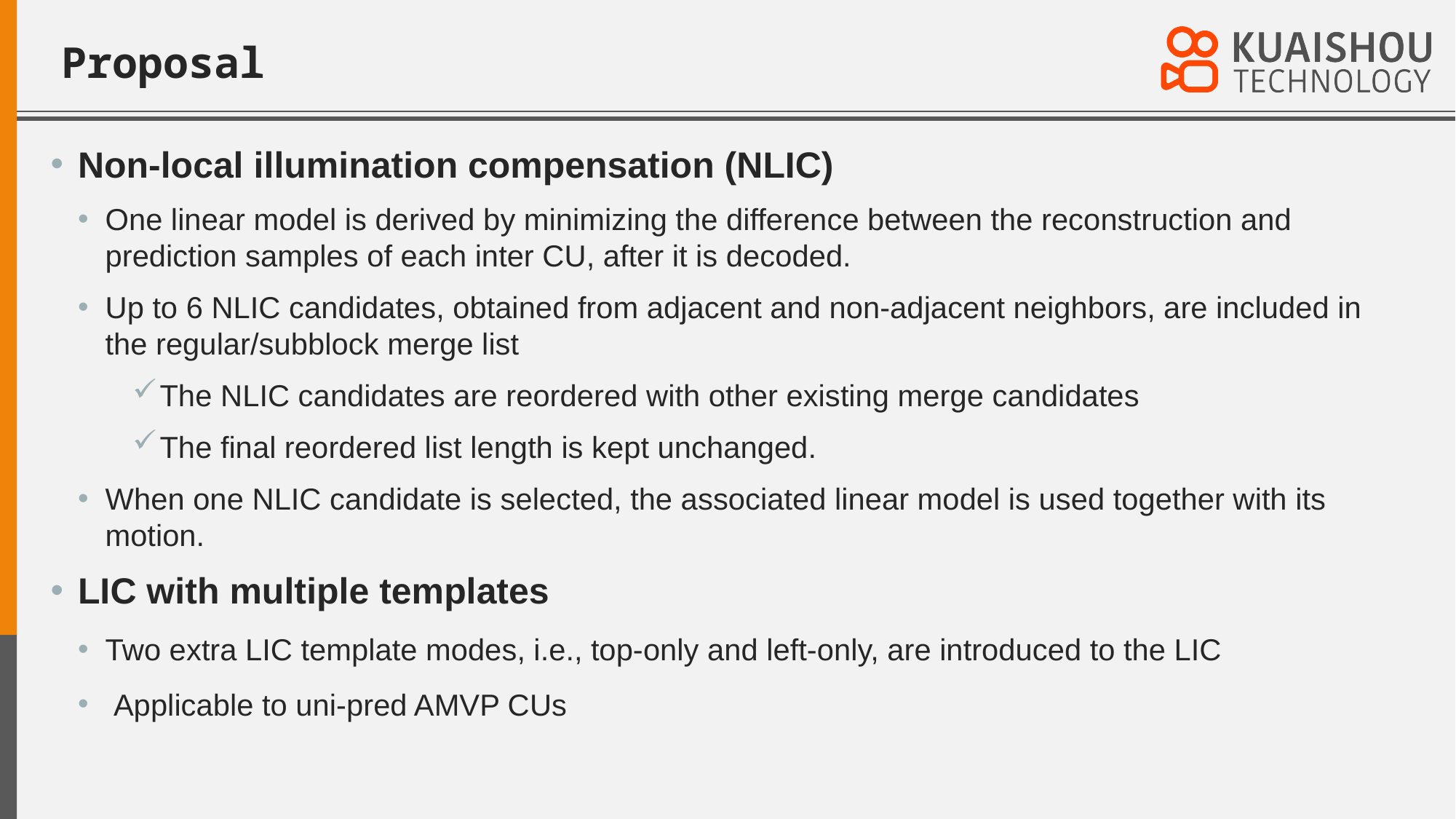

# Proposal
Non-local illumination compensation (NLIC)
One linear model is derived by minimizing the difference between the reconstruction and prediction samples of each inter CU, after it is decoded.
Up to 6 NLIC candidates, obtained from adjacent and non-adjacent neighbors, are included in the regular/subblock merge list
The NLIC candidates are reordered with other existing merge candidates
The final reordered list length is kept unchanged.
When one NLIC candidate is selected, the associated linear model is used together with its motion.
LIC with multiple templates
Two extra LIC template modes, i.e., top-only and left-only, are introduced to the LIC
 Applicable to uni-pred AMVP CUs